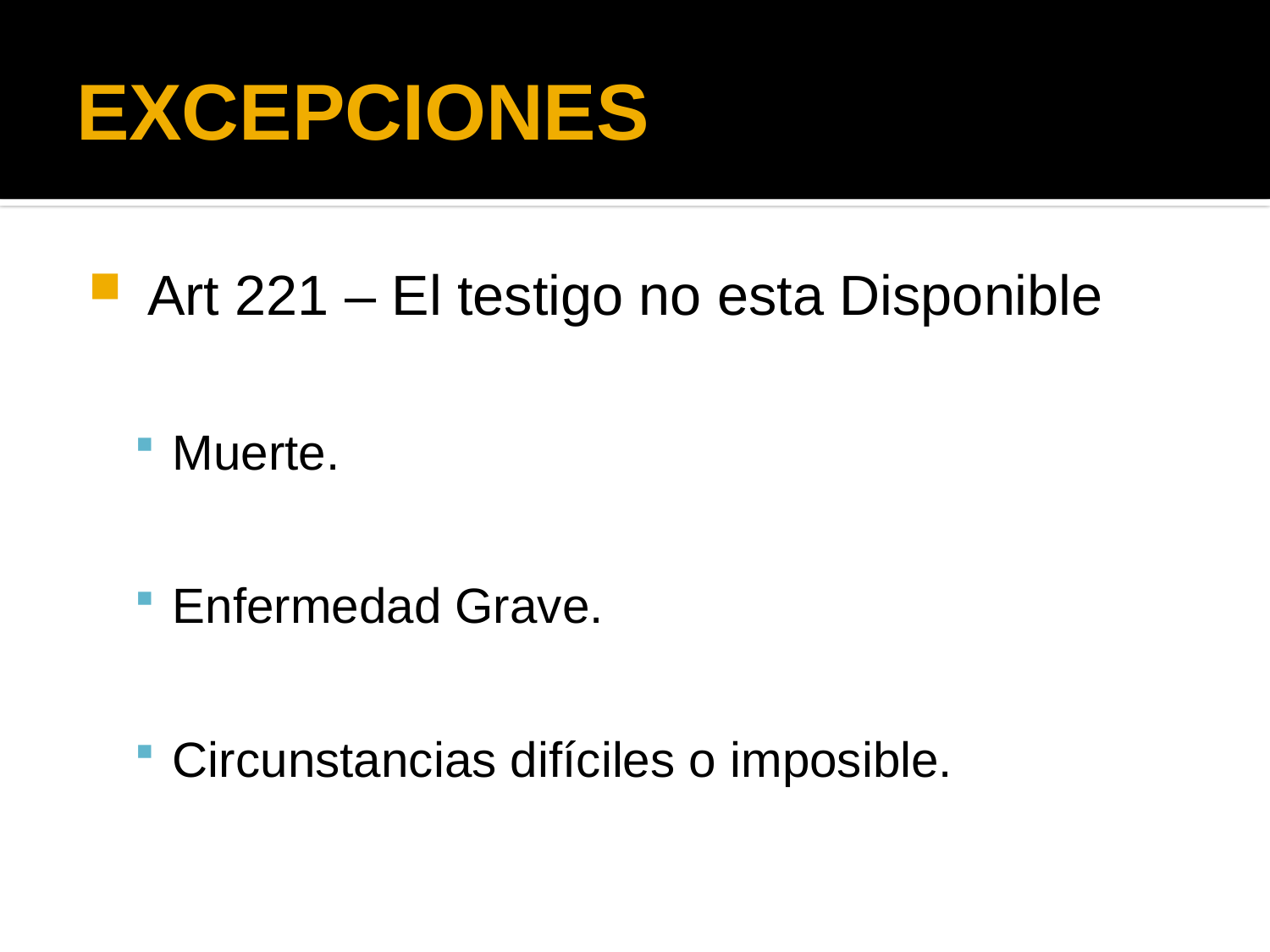

# EXCEPCIONES
 Art 221 – El testigo no esta Disponible

Muerte.

Enfermedad Grave.

Circunstancias difíciles o imposible.